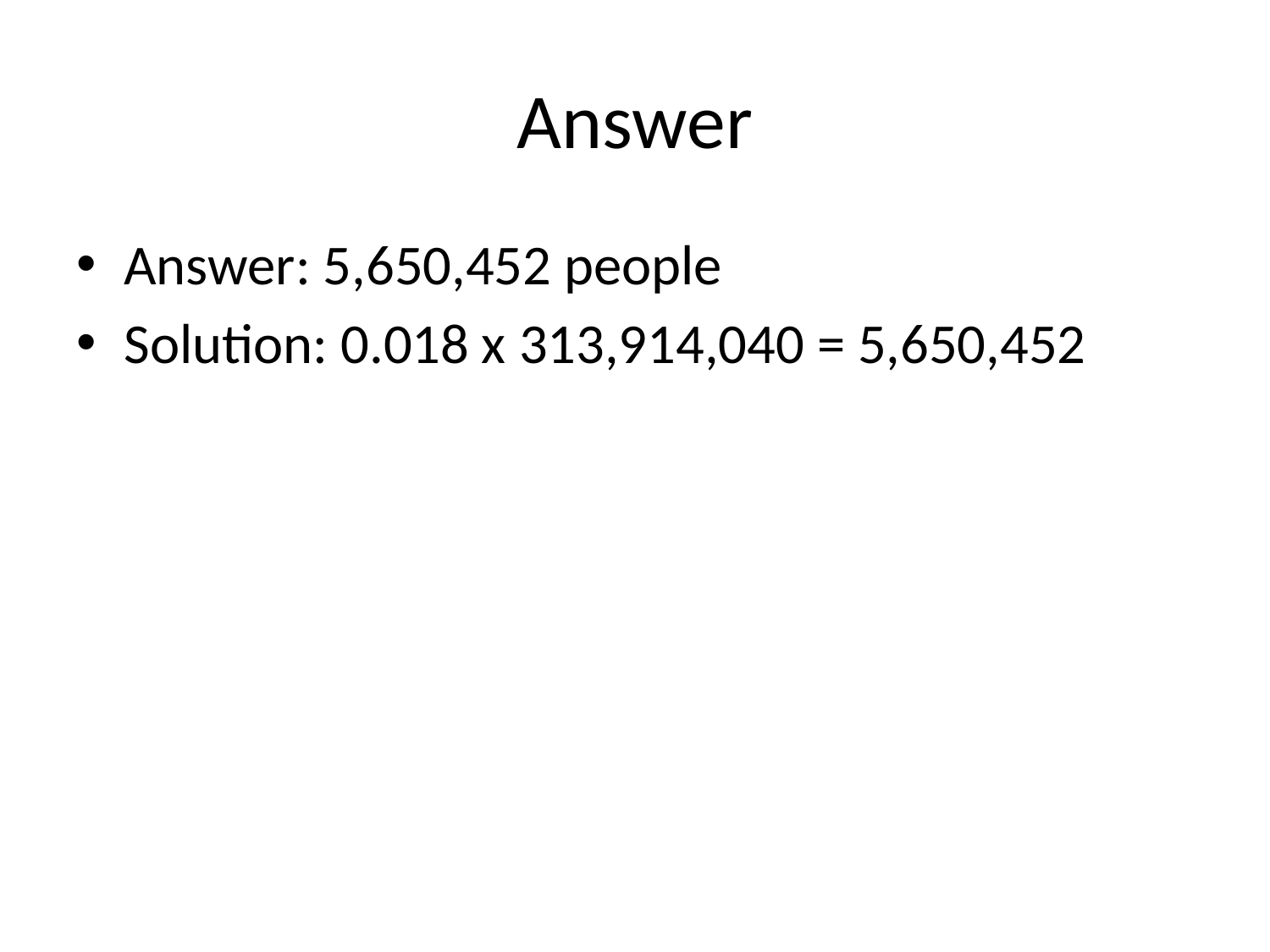

# Answer
Answer: 5,650,452 people
Solution: 0.018 x 313,914,040 = 5,650,452